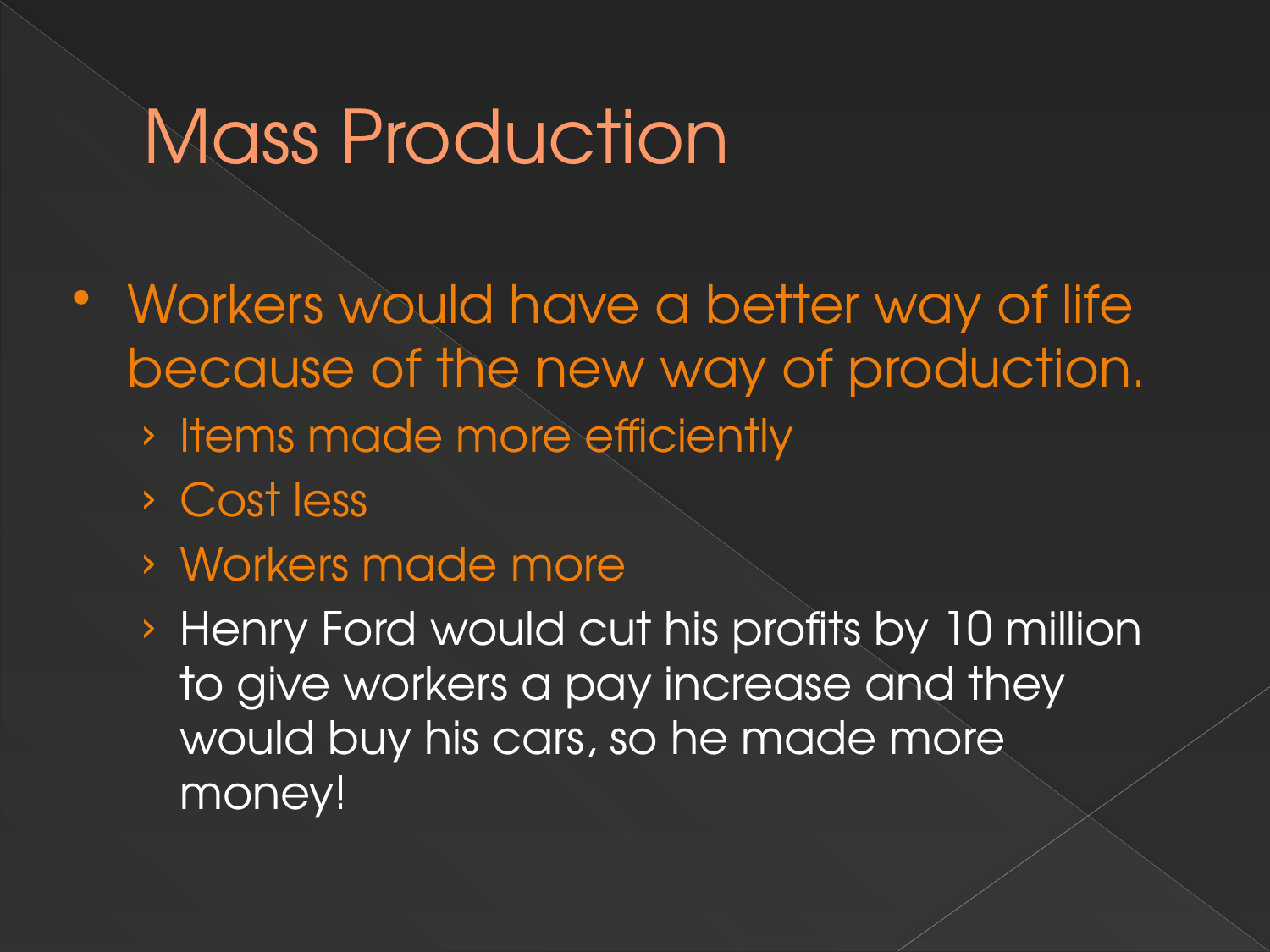

# Mass Production
Workers would have a better way of life because of the new way of production.
Items made more efficiently
Cost less
Workers made more
Henry Ford would cut his profits by 10 million to give workers a pay increase and they would buy his cars, so he made more money!